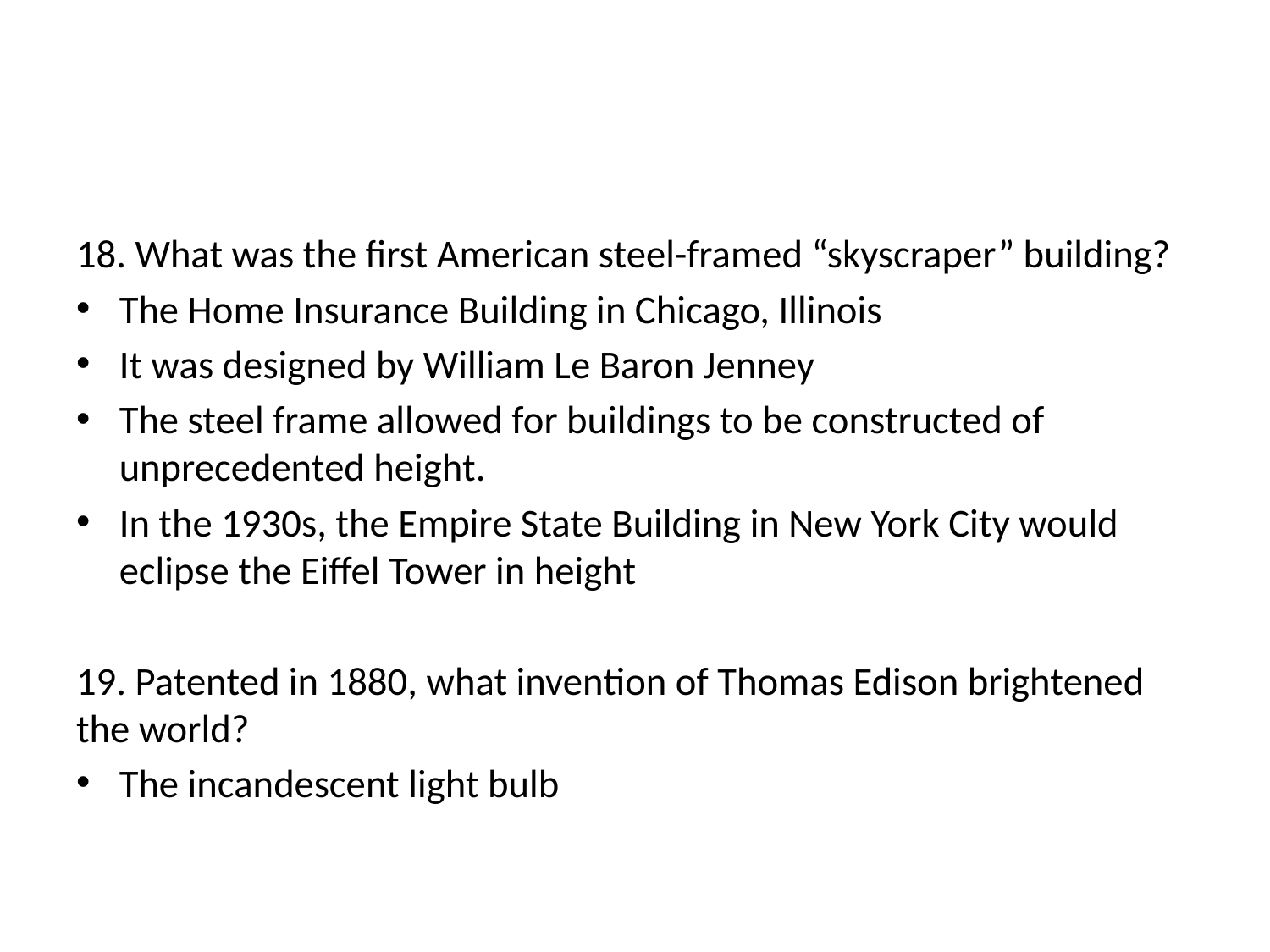

#
18. What was the first American steel-framed “skyscraper” building?
The Home Insurance Building in Chicago, Illinois
It was designed by William Le Baron Jenney
The steel frame allowed for buildings to be constructed of unprecedented height.
In the 1930s, the Empire State Building in New York City would eclipse the Eiffel Tower in height

19. Patented in 1880, what invention of Thomas Edison brightened the world?
The incandescent light bulb